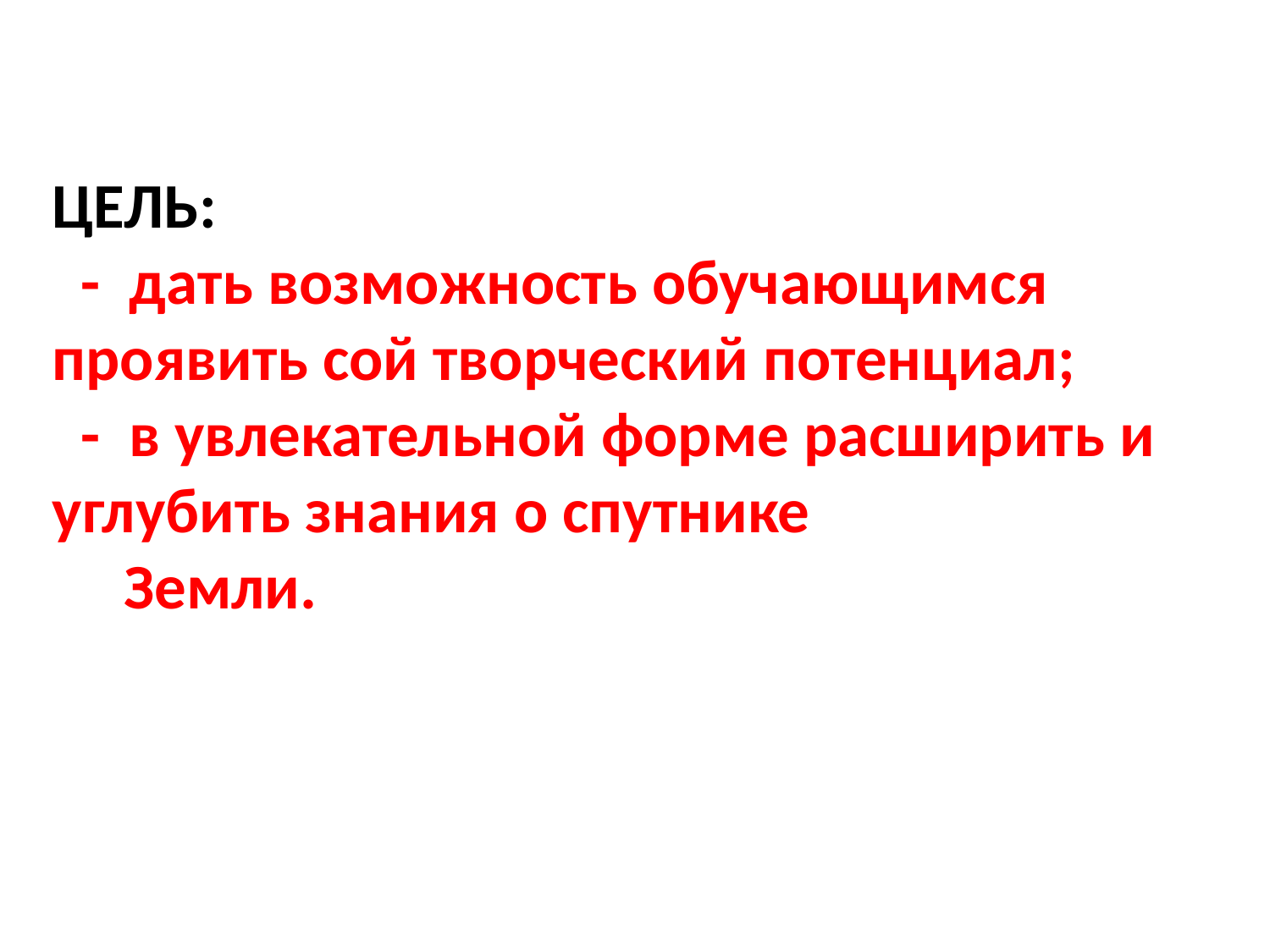

ЦЕЛЬ:
  -  дать возможность обучающимся проявить сой творческий потенциал;
  -  в увлекательной форме расширить и углубить знания о спутнике
     Земли.